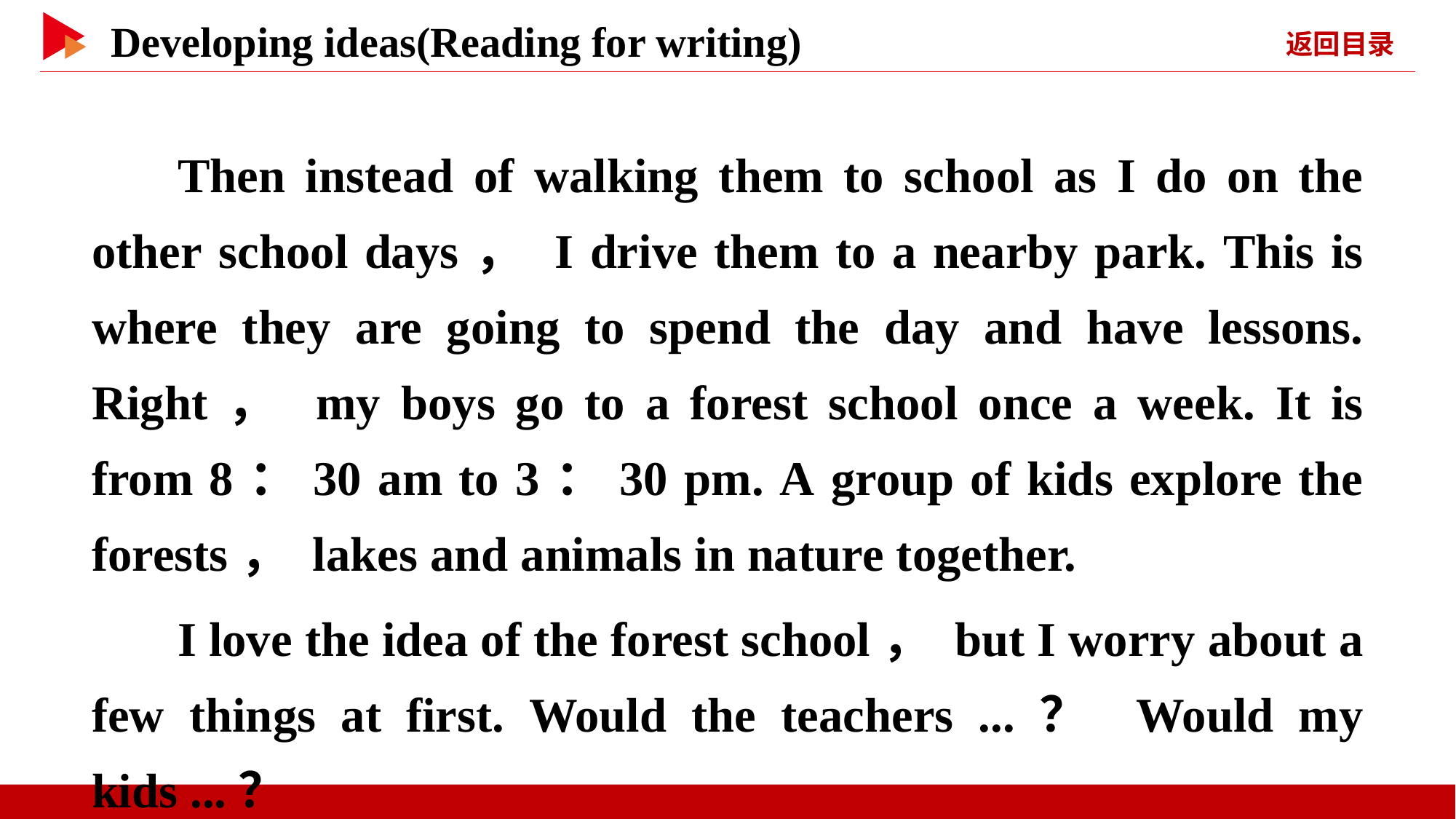

Then instead of walking them to school as I do on the other school days， I drive them to a nearby park. This is where they are going to spend the day and have lessons. Right， my boys go to a forest school once a week. It is from 8：30 am to 3：30 pm. A group of kids explore the forests， lakes and animals in nature together.
I love the idea of the forest school， but I worry about a few things at first. Would the teachers ...？ Would my kids ...？